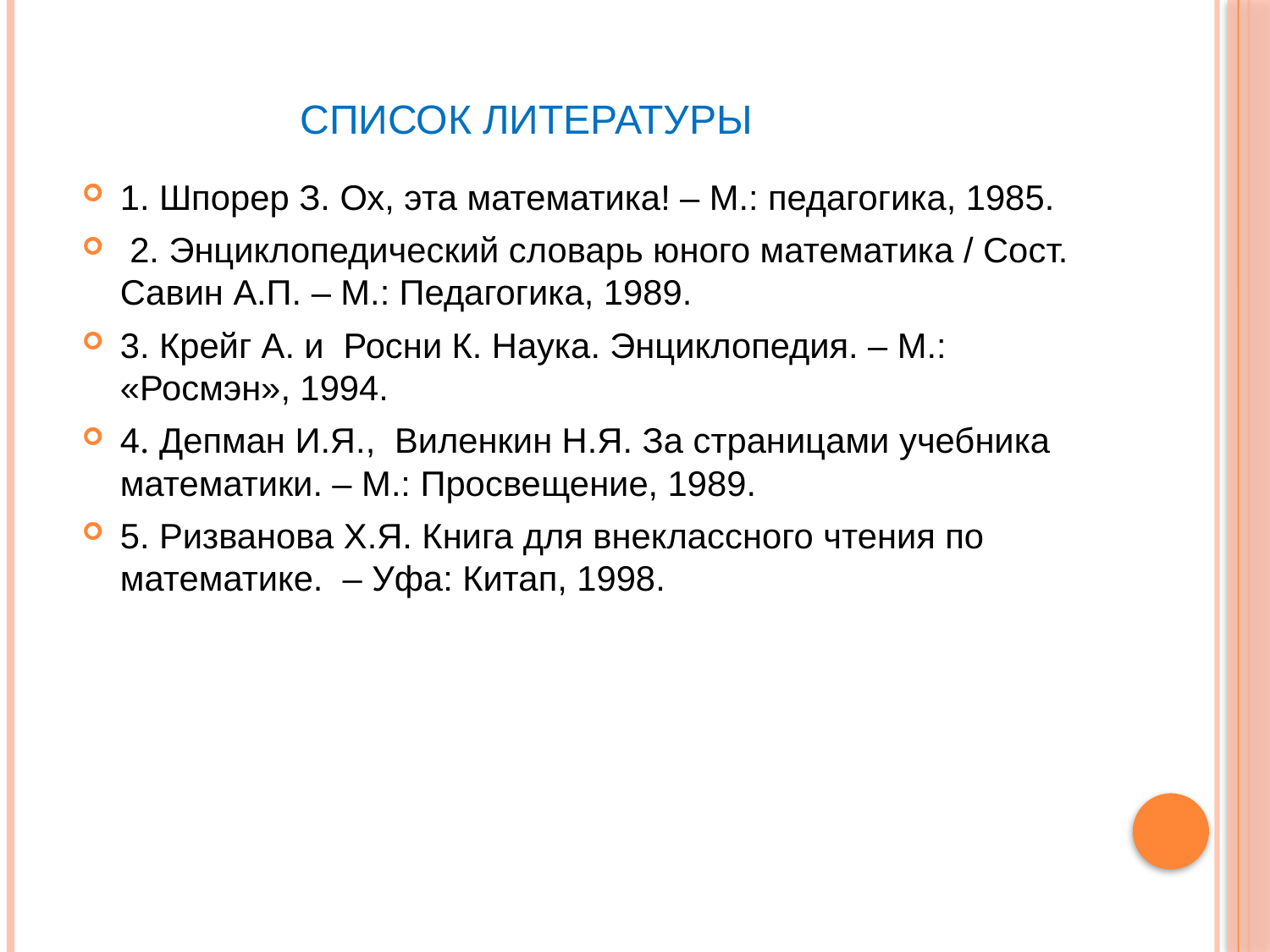

# Список литературы
1. Шпорер З. Ох, эта математика! – М.: педагогика, 1985.
 2. Энциклопедический словарь юного математика / Сост. Савин А.П. – М.: Педагогика, 1989.
3. Крейг А. и  Росни К. Наука. Энциклопедия. – М.: «Росмэн», 1994.
4. Депман И.Я.,  Виленкин Н.Я. За страницами учебника математики. – М.: Просвещение, 1989.
5. Ризванова Х.Я. Книга для внеклассного чтения по математике.  – Уфа: Китап, 1998.